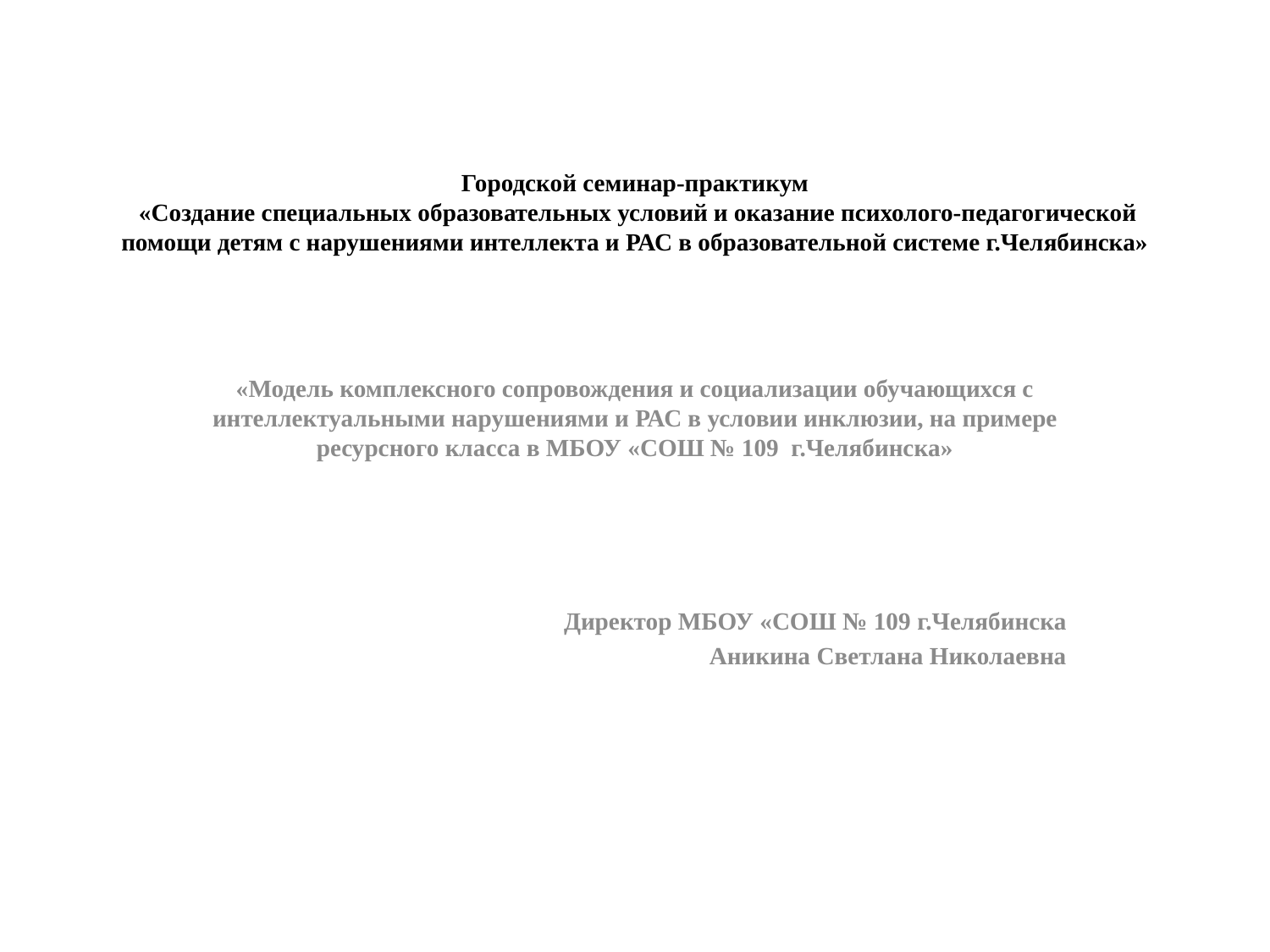

# Городской семинар-практикум «Создание специальных образовательных условий и оказание психолого-педагогической помощи детям с нарушениями интеллекта и РАС в образовательной системе г.Челябинска»
«Модель комплексного сопровождения и социализации обучающихся с интеллектуальными нарушениями и РАС в условии инклюзии, на примере ресурсного класса в МБОУ «СОШ № 109  г.Челябинска»

Директор МБОУ «СОШ № 109 г.Челябинска
Аникина Светлана Николаевна